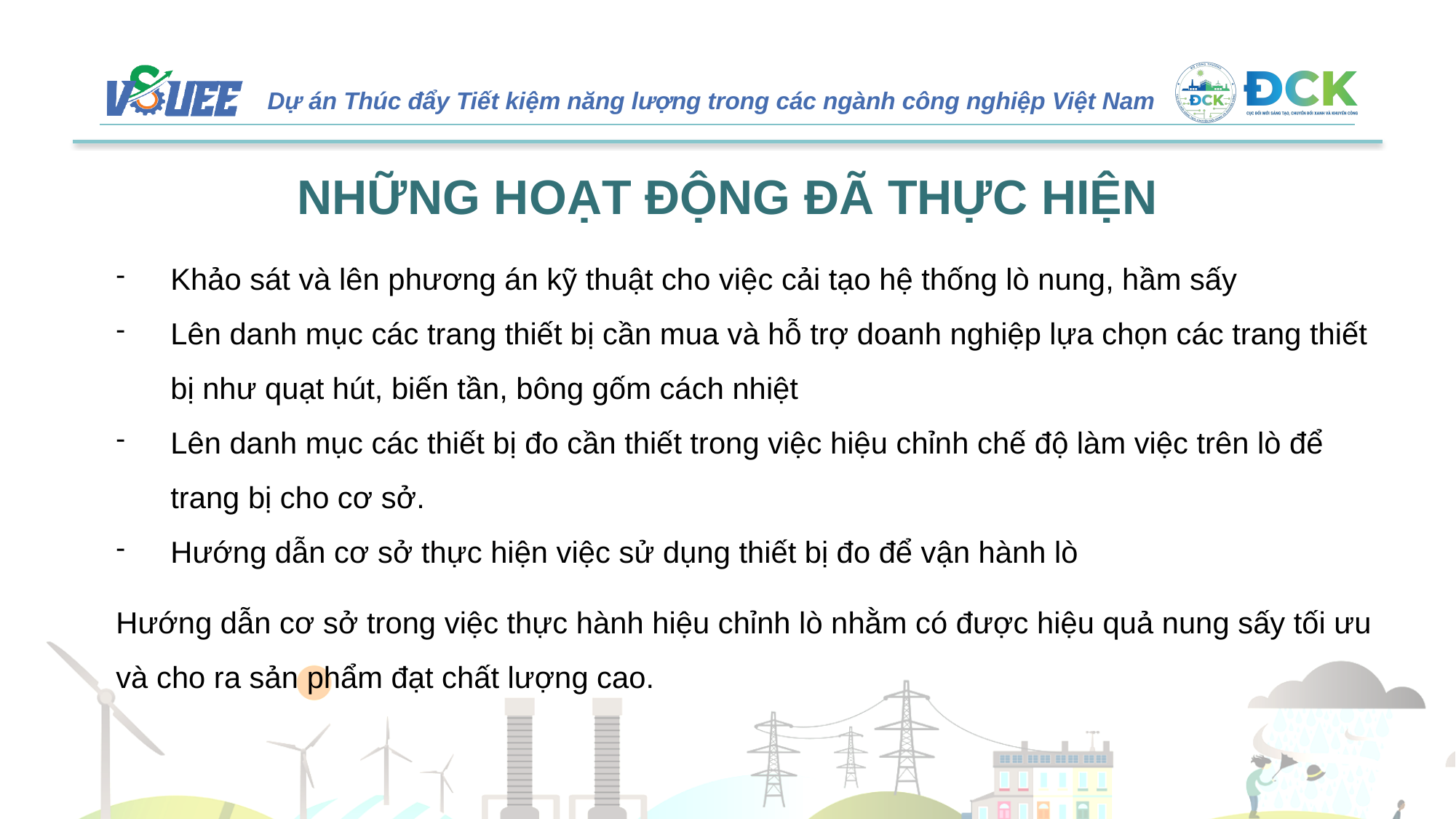

# NHỮNG HOẠT ĐỘNG ĐÃ THỰC HIỆN
Khảo sát và lên phương án kỹ thuật cho việc cải tạo hệ thống lò nung, hầm sấy
Lên danh mục các trang thiết bị cần mua và hỗ trợ doanh nghiệp lựa chọn các trang thiết bị như quạt hút, biến tần, bông gốm cách nhiệt
Lên danh mục các thiết bị đo cần thiết trong việc hiệu chỉnh chế độ làm việc trên lò để trang bị cho cơ sở.
Hướng dẫn cơ sở thực hiện việc sử dụng thiết bị đo để vận hành lò
Hướng dẫn cơ sở trong việc thực hành hiệu chỉnh lò nhằm có được hiệu quả nung sấy tối ưu và cho ra sản phẩm đạt chất lượng cao.